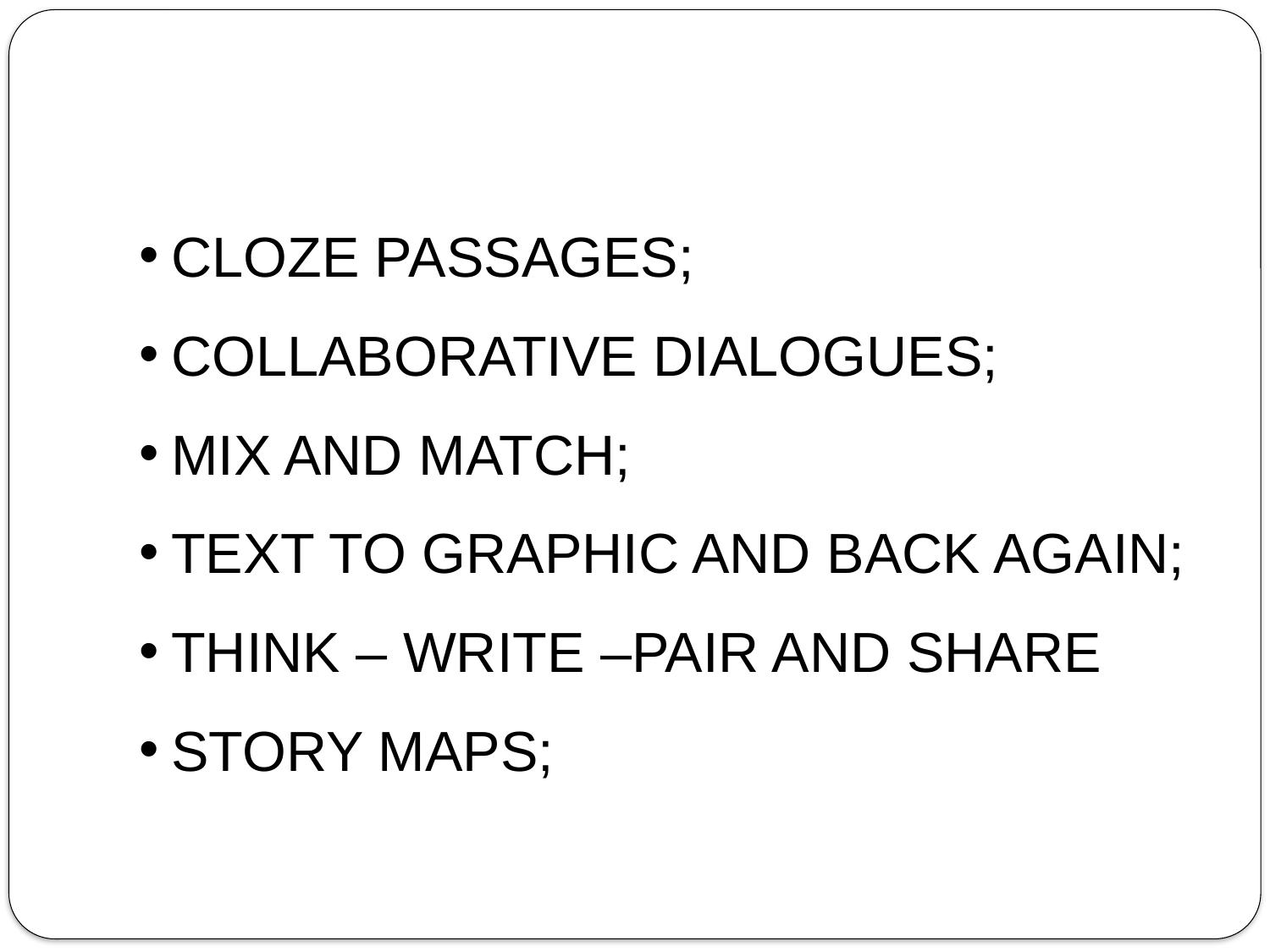

#
Cloze passages;
Collaborative dialogues;
Mix and match;
Text to graphic and back again;
Think – write –pair and share
Story maps;